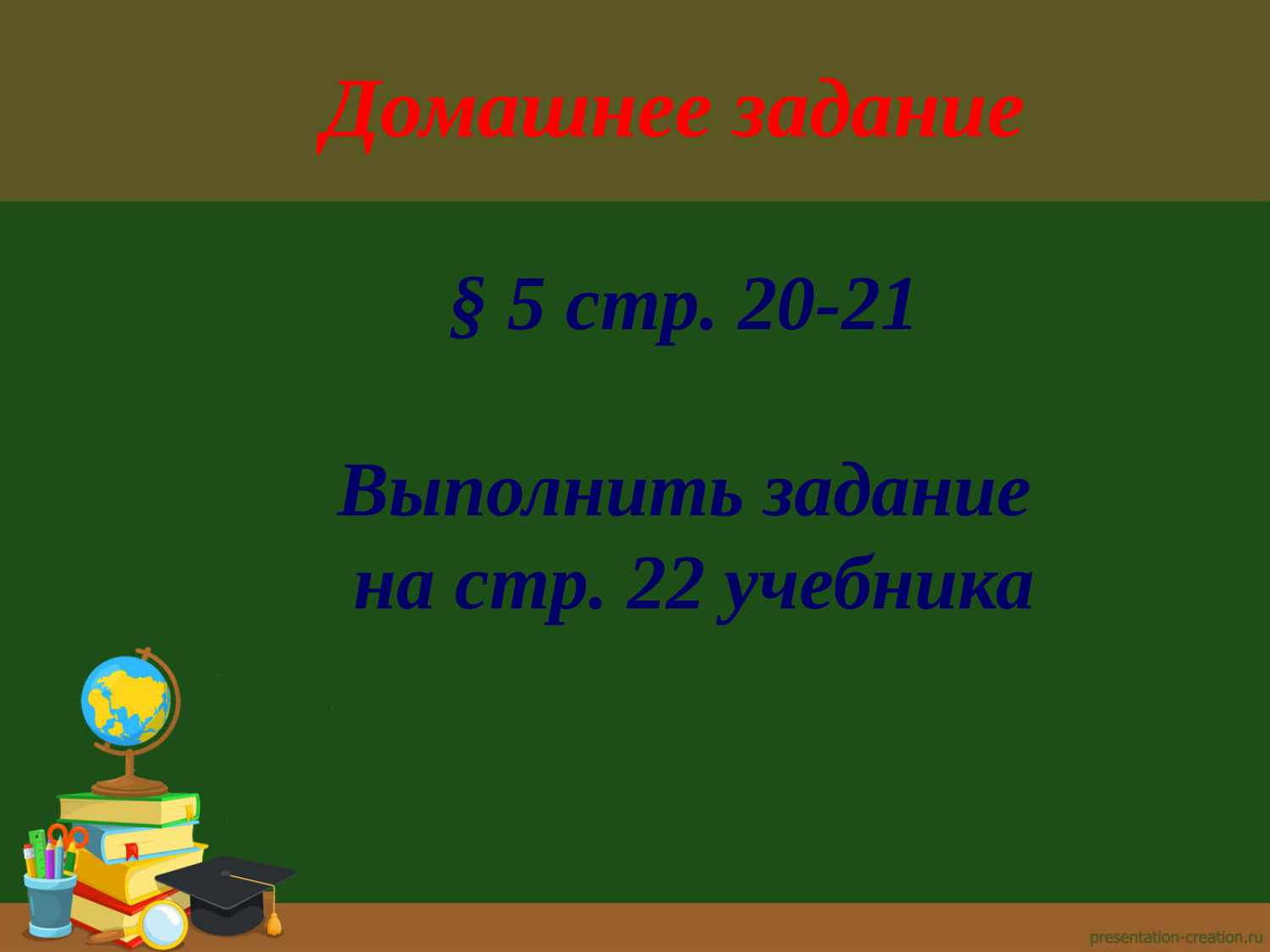

Домашнее задание
§ 5 стр. 20-21

Выполнить задание
 на стр. 22 учебника